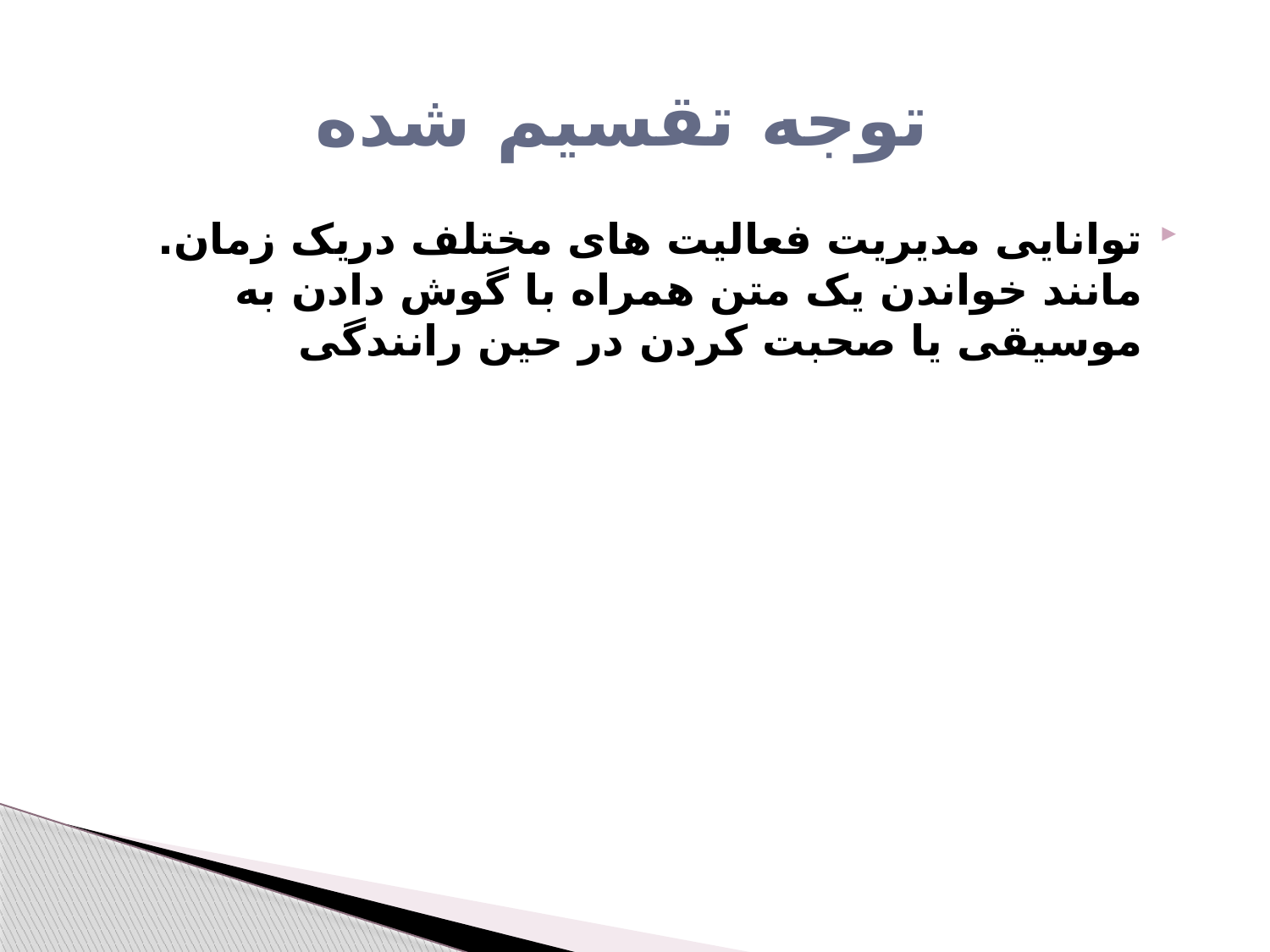

# توجه تقسیم شده
توانایی مدیریت فعالیت های مختلف دریک زمان. مانند خواندن یک متن همراه با گوش دادن به موسیقی یا صحبت کردن در حین رانندگی